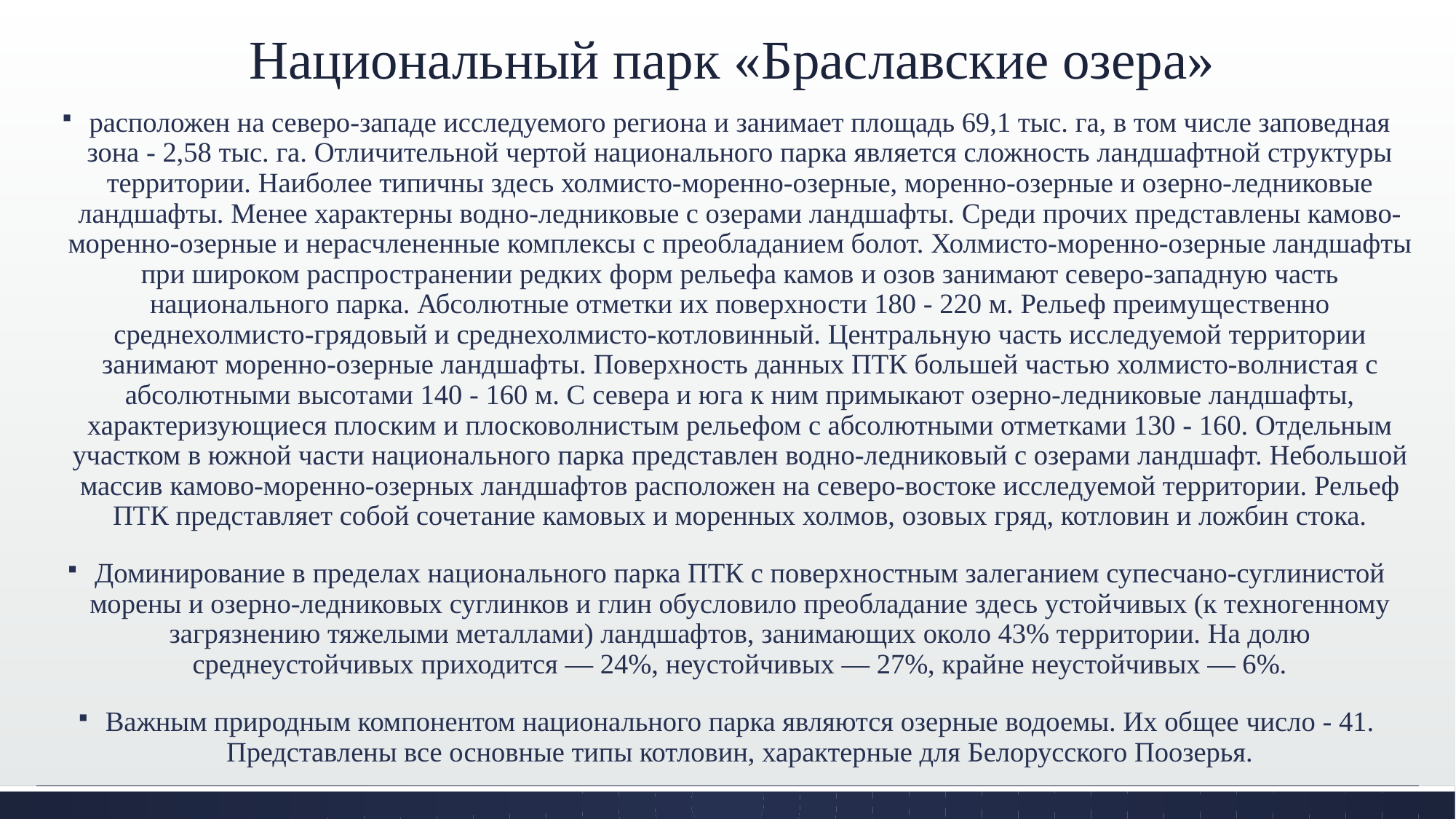

# Национальный парк «Браславские озера»
расположен на северо-западе исследуемого региона и занимает площадь 69,1 тыс. га, в том числе заповедная зона - 2,58 тыс. га. Отличительной чертой национального парка является сложность ландшафтной структуры территории. Наиболее типичны здесь холмисто-моренно-озерные, моренно-озерные и озерно-ледниковые ландшафты. Менее характерны водно-ледниковые с озерами ландшафты. Среди прочих представлены камово-моренно-озерные и нерасчлененные комплексы с преобладанием болот. Холмисто-моренно-озерные ландшафты при широком распространении редких форм рельефа камов и озов занимают северо-западную часть национального парка. Абсолютные отметки их поверхности 180 - 220 м. Рельеф преимущественно среднехолмисто-грядовый и среднехолмисто-котловинный. Центральную часть исследуемой территории занимают моренно-озерные ландшафты. Поверхность данных ПТК большей частью холмисто-волнистая с абсолютными высотами 140 - 160 м. С севера и юга к ним примыкают озерно-ледниковые ландшафты, характеризующиеся плоским и плосковолнистым рельефом с абсолютными отметками 130 - 160. Отдельным участком в южной части национального парка представлен водно-ледниковый с озерами ландшафт. Небольшой массив камово-моренно-озерных ландшафтов расположен на северо-востоке исследуемой территории. Рельеф ПТК представляет собой сочетание камовых и моренных холмов, озовых гряд, котловин и ложбин стока.
Доминирование в пределах национального парка ПТК с поверхностным залеганием супесчано-суглинистой морены и озерно-ледниковых суглинков и глин обусловило преобладание здесь устойчивых (к техногенному загрязнению тяжелыми металлами) ландшафтов, занимающих около 43% территории. На долю среднеустойчивых приходится — 24%, неустойчивых — 27%, крайне неустойчивых — 6%.
Важным природным компонентом национального парка являются озерные водоемы. Их общее число - 41. Представлены все основные типы котловин, характерные для Белорусского Поозерья.